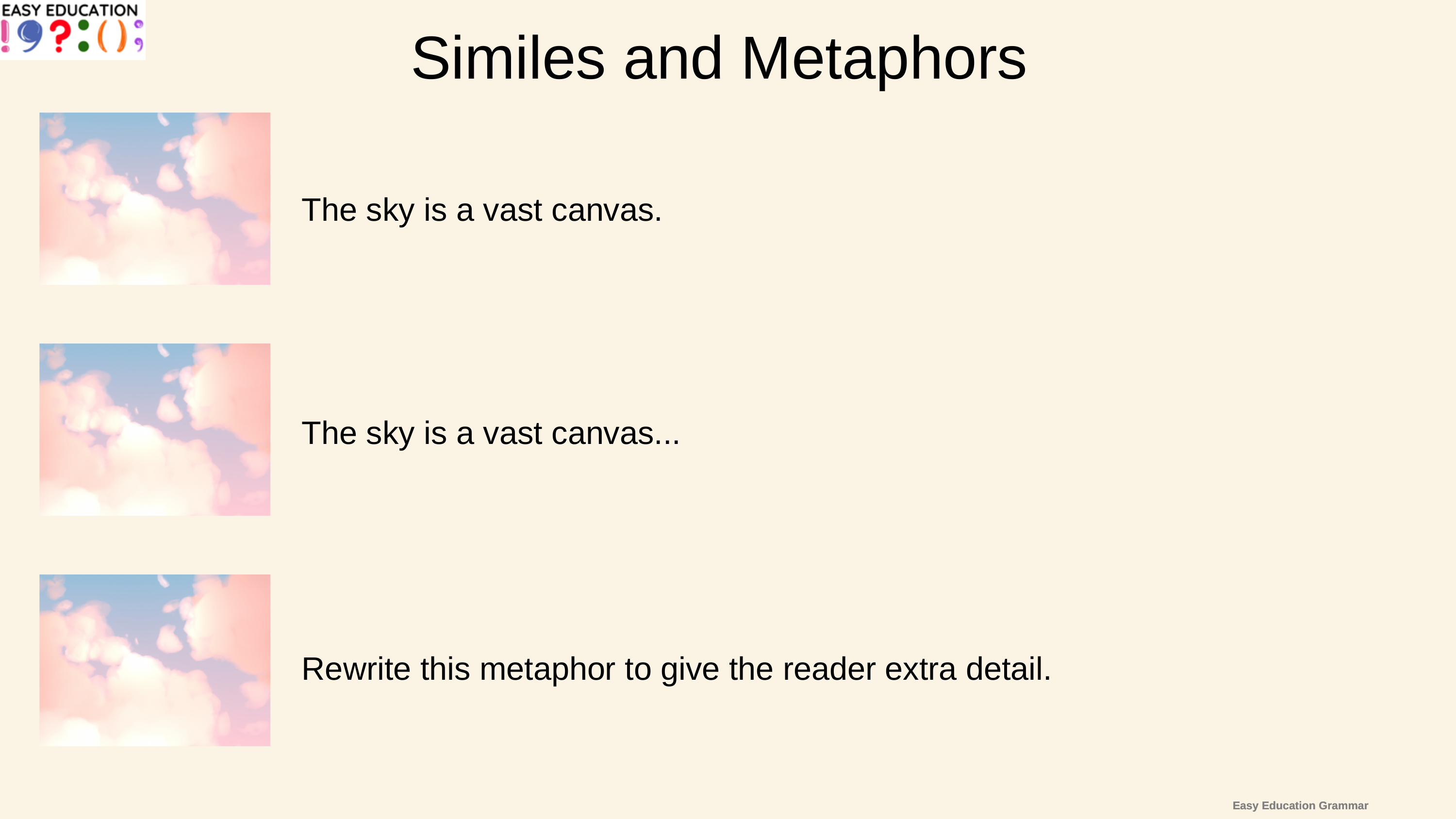

Similes and Metaphors

The sky is a vast canvas.

The sky is a vast canvas...

Rewrite this metaphor to give the reader extra detail.